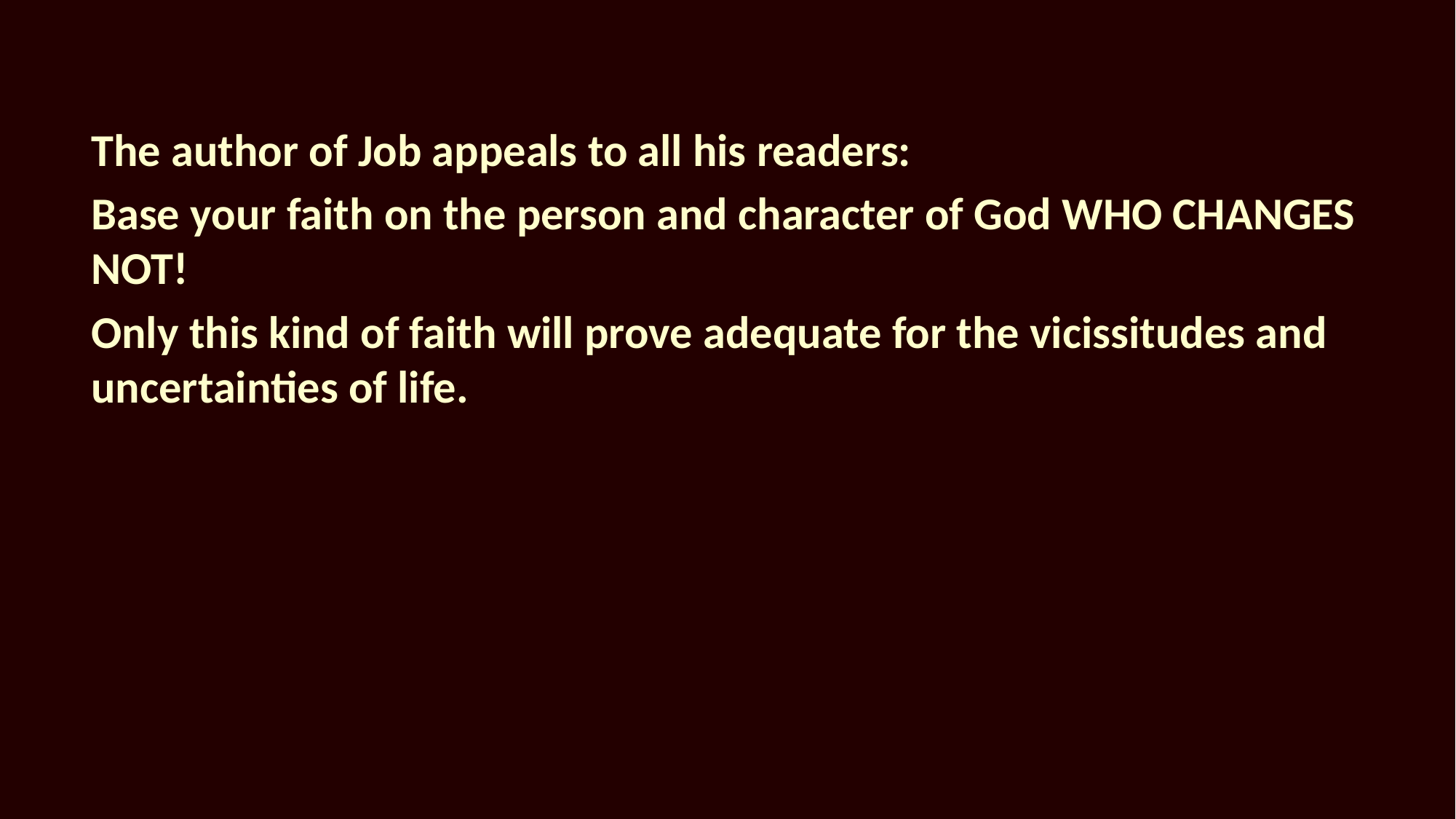

The author of Job appeals to all his readers:
Base your faith on the person and character of God WHO CHANGES NOT!
Only this kind of faith will prove adequate for the vicissitudes and uncertainties of life.